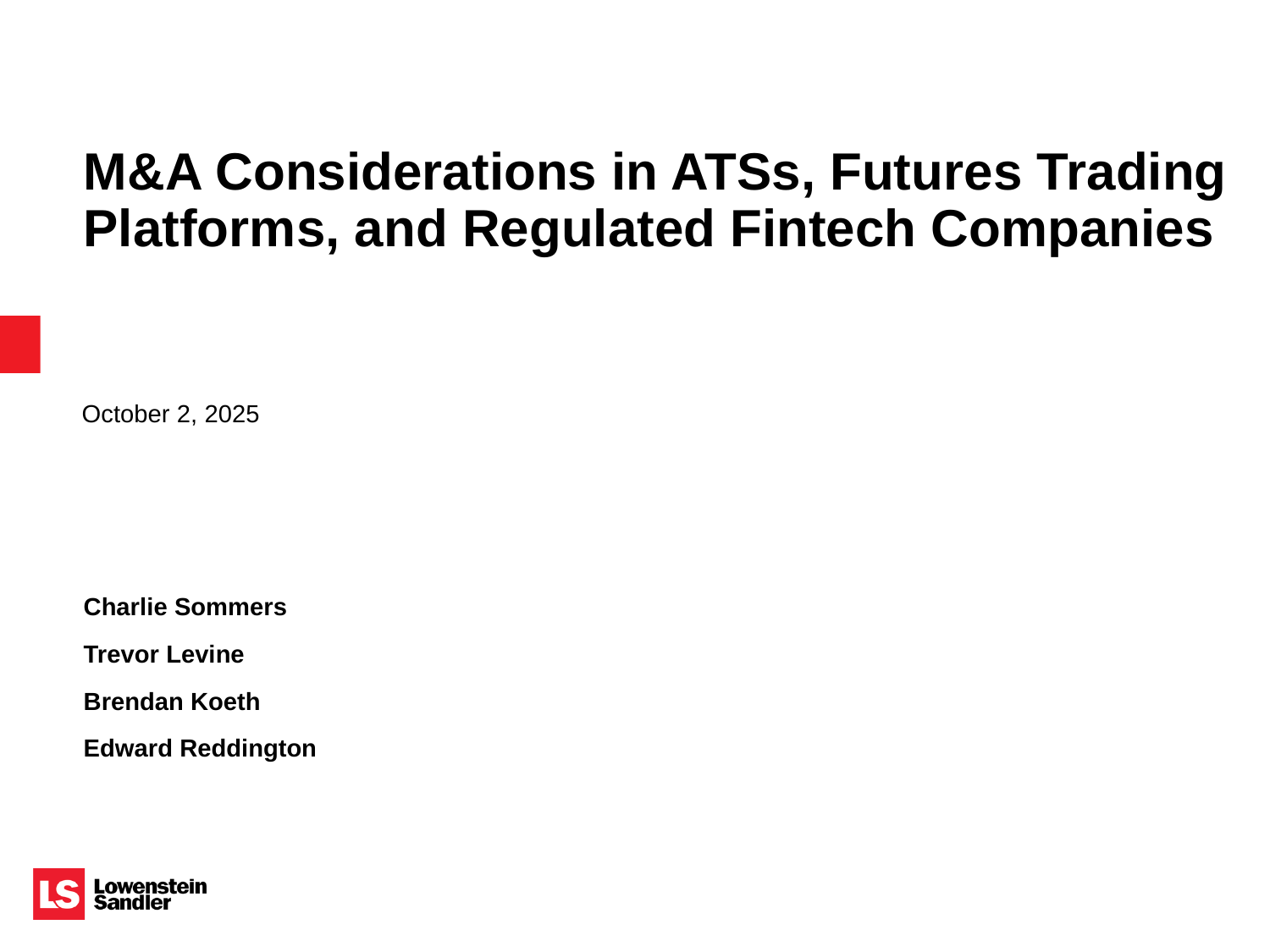

# M&A Considerations in ATSs, Futures Trading Platforms, and Regulated Fintech Companies
Charlie Sommers
Trevor Levine
Brendan Koeth
Edward Reddington